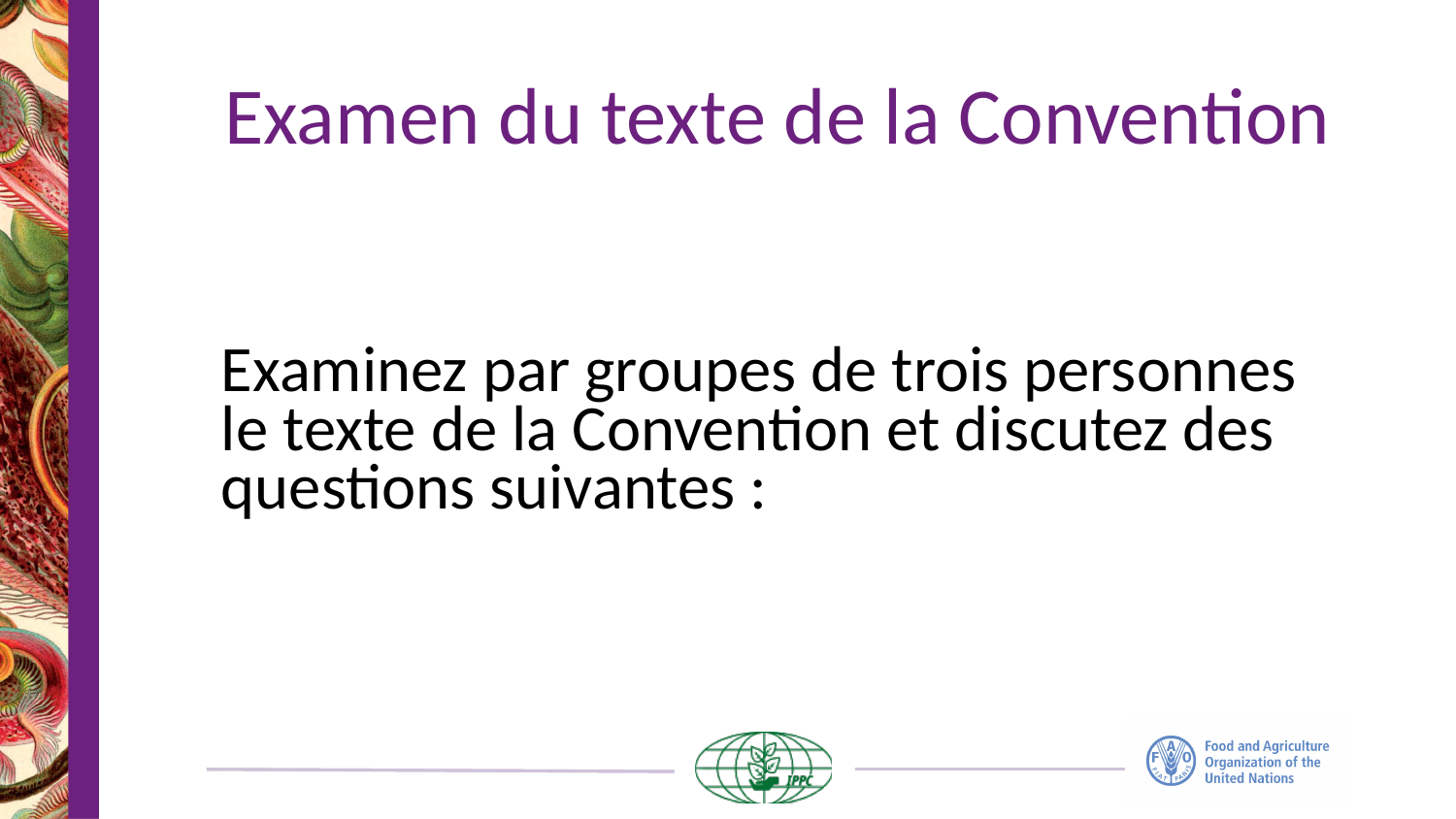

# Examen du texte de la Convention

Examinez par groupes de trois personnes le texte de la Convention et discutez des questions suivantes :